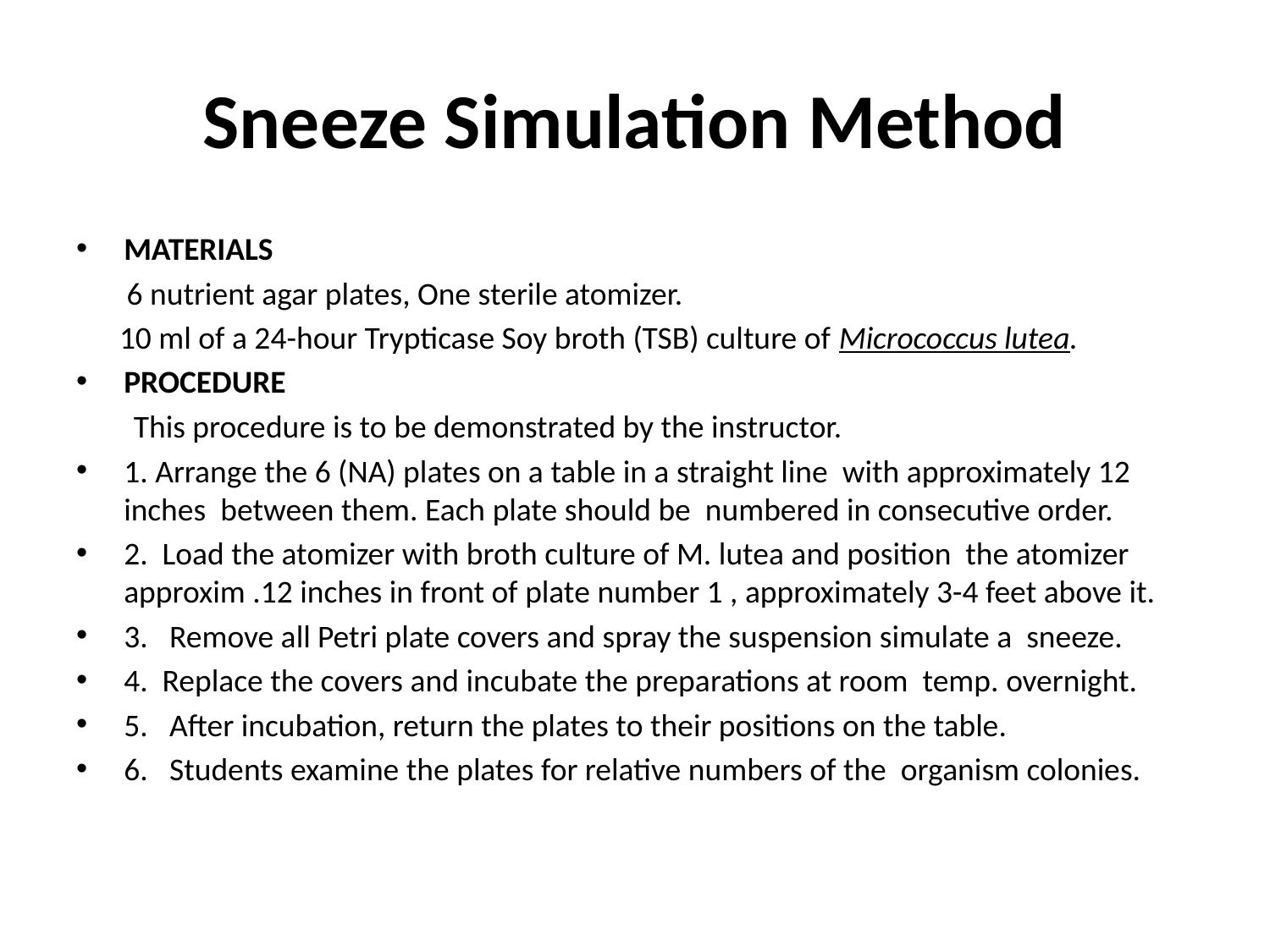

# Sneeze Simulation Method
MATERIALS
       6 nutrient agar plates, One sterile atomizer.
      10 ml of a 24-hour Trypticase Soy broth (TSB) culture of Micrococcus lutea.
PROCEDURE
        This procedure is to be demonstrated by the instructor.
1. Arrange the 6 (NA) plates on a table in a straight line  with approximately 12 inches  between them. Each plate should be  numbered in consecutive order.
2.  Load the atomizer with broth culture of M. lutea and position  the atomizer approxim .12 inches in front of plate number 1 , approximately 3-4 feet above it.
3.   Remove all Petri plate covers and spray the suspension simulate a  sneeze.
4.  Replace the covers and incubate the preparations at room  temp. overnight.
5.   After incubation, return the plates to their positions on the table.
6.   Students examine the plates for relative numbers of the  organism colonies.